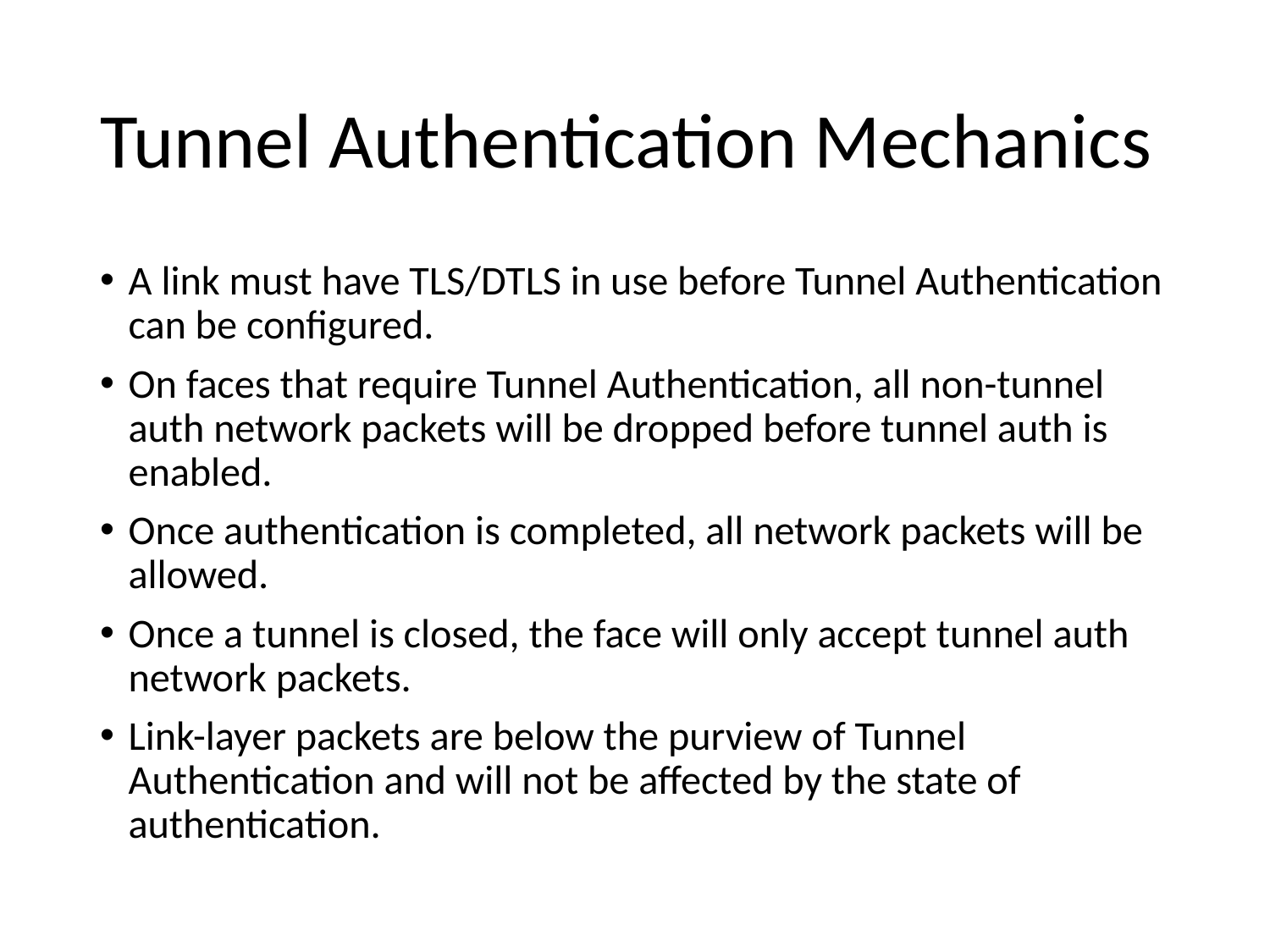

# Tunnel Authentication Mechanics
A link must have TLS/DTLS in use before Tunnel Authentication can be configured.
On faces that require Tunnel Authentication, all non-tunnel auth network packets will be dropped before tunnel auth is enabled.
Once authentication is completed, all network packets will be allowed.
Once a tunnel is closed, the face will only accept tunnel auth network packets.
Link-layer packets are below the purview of Tunnel Authentication and will not be affected by the state of authentication.